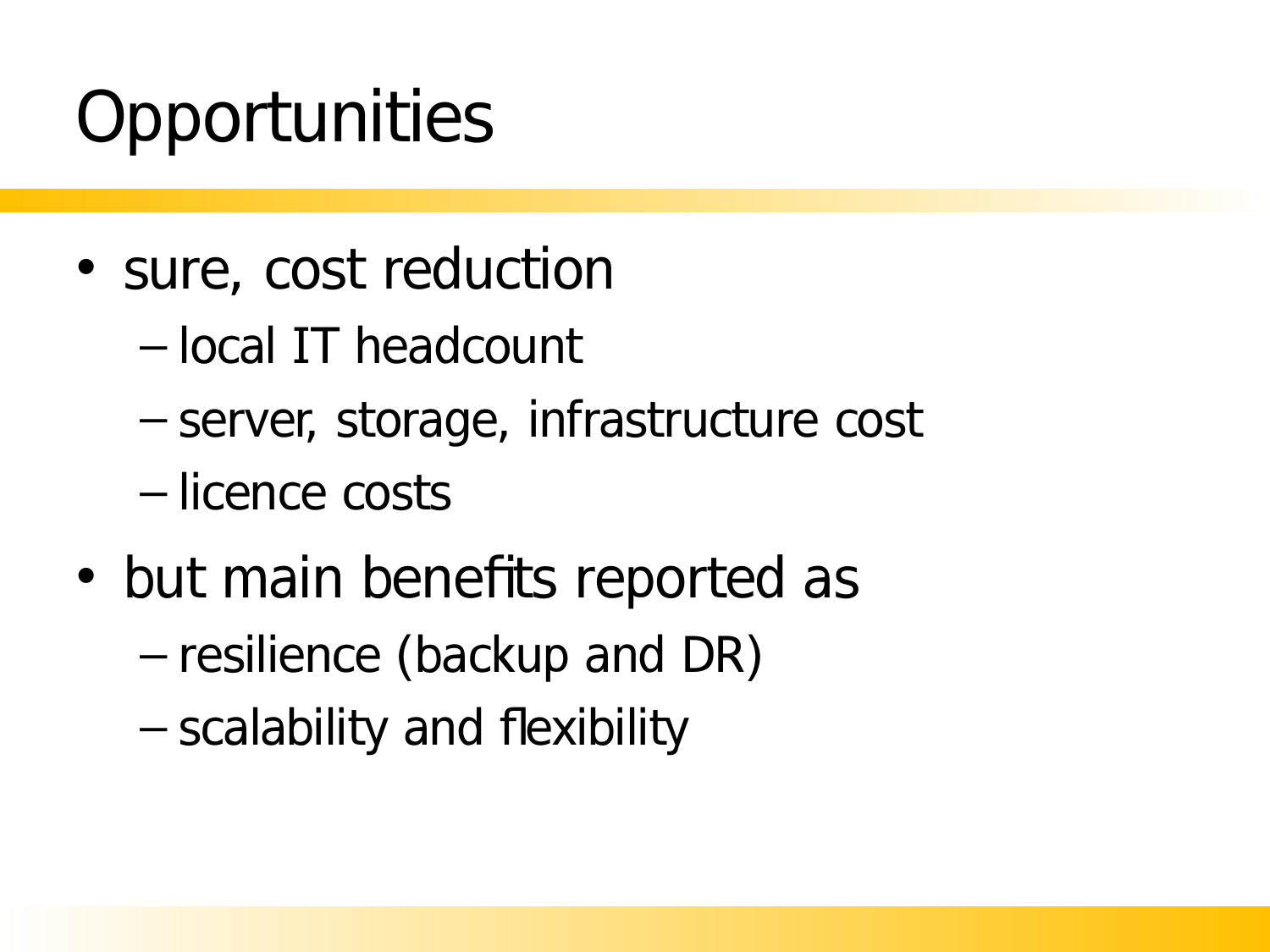

# Opportunities
sure, cost reduction
local IT headcount
server, storage, infrastructure cost
licence costs
but main benefits reported as
resilience (backup and DR)
scalability and flexibility